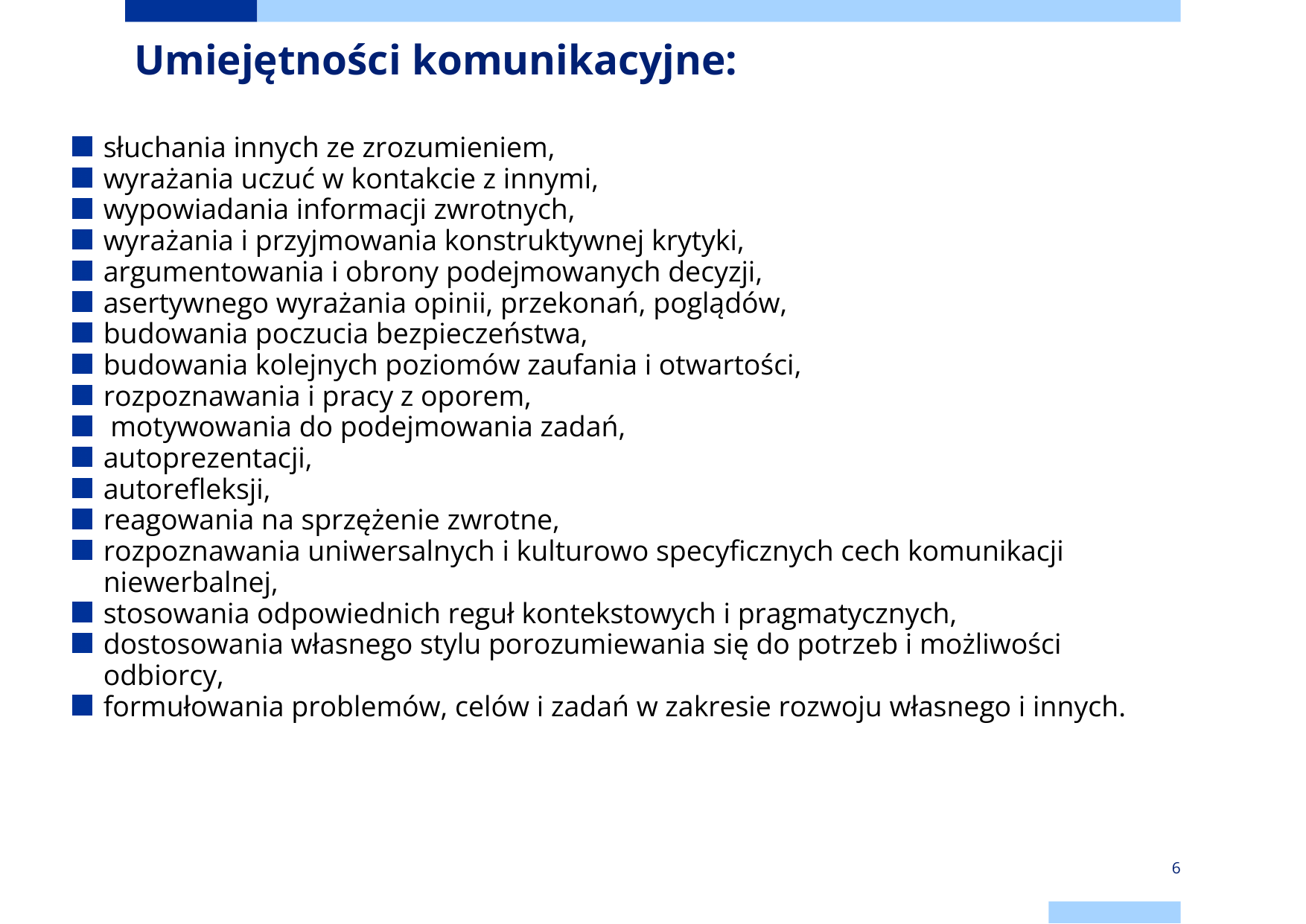

# Umiejętności komunikacyjne:

słuchania innych ze zrozumieniem,
wyrażania uczuć w kontakcie z innymi,
wypowiadania informacji zwrotnych,
wyrażania i przyjmowania konstruktywnej krytyki,
argumentowania i obrony podejmowanych decyzji,
asertywnego wyrażania opinii, przekonań, poglądów,
budowania poczucia bezpieczeństwa,
budowania kolejnych poziomów zaufania i otwartości,
rozpoznawania i pracy z oporem,
 motywowania do podejmowania zadań,
autoprezentacji,
autorefleksji,
reagowania na sprzężenie zwrotne,
rozpoznawania uniwersalnych i kulturowo specyficznych cech komunikacji niewerbalnej,
stosowania odpowiednich reguł kontekstowych i pragmatycznych,
dostosowania własnego stylu porozumiewania się do potrzeb i możliwości odbiorcy,
formułowania problemów, celów i zadań w zakresie rozwoju własnego i innych.

6